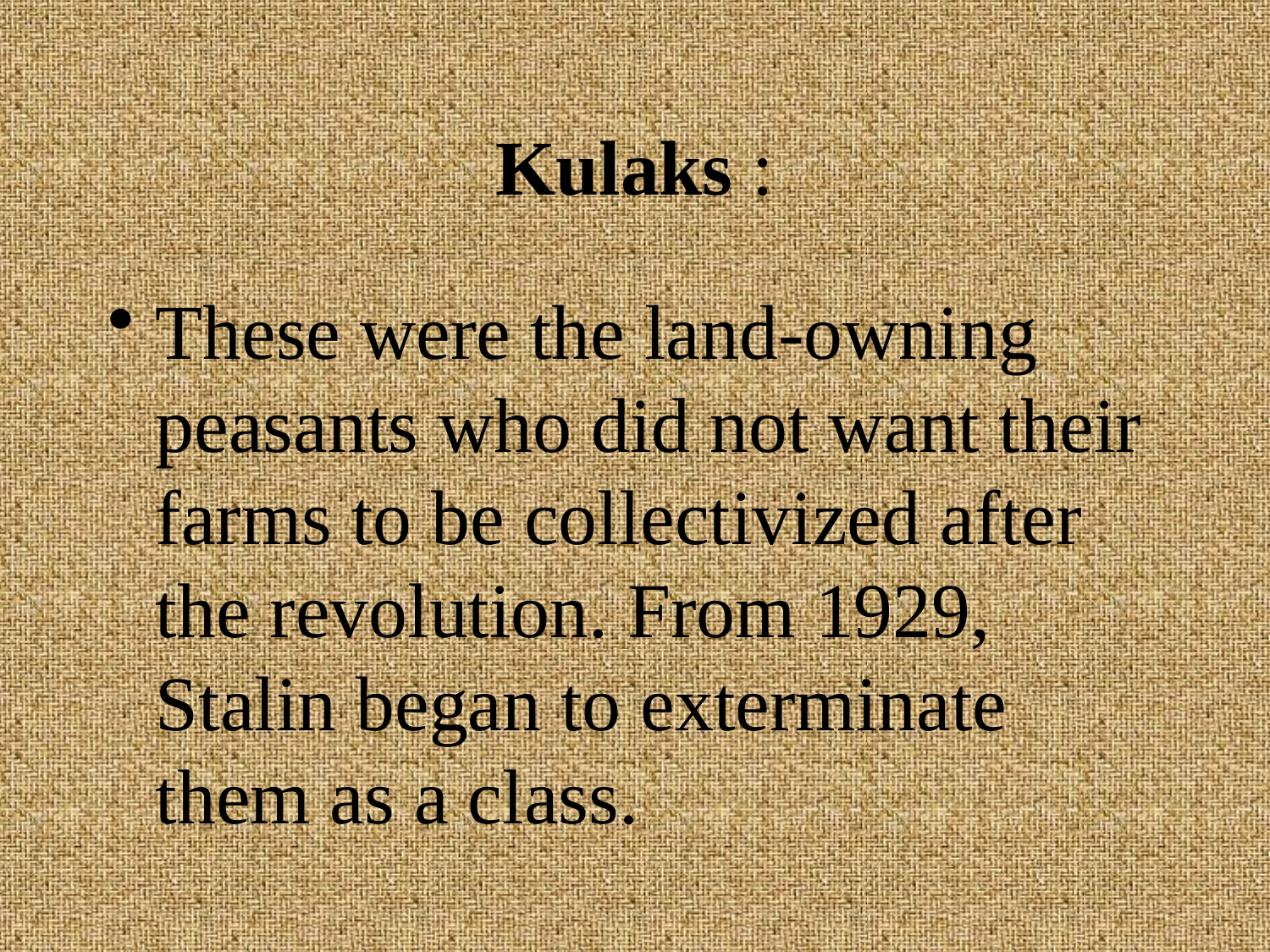

# Kulaks :
These were the land-owning peasants who did not want their farms to be collectivized after the revolution. From 1929, Stalin began to exterminate them as a class.